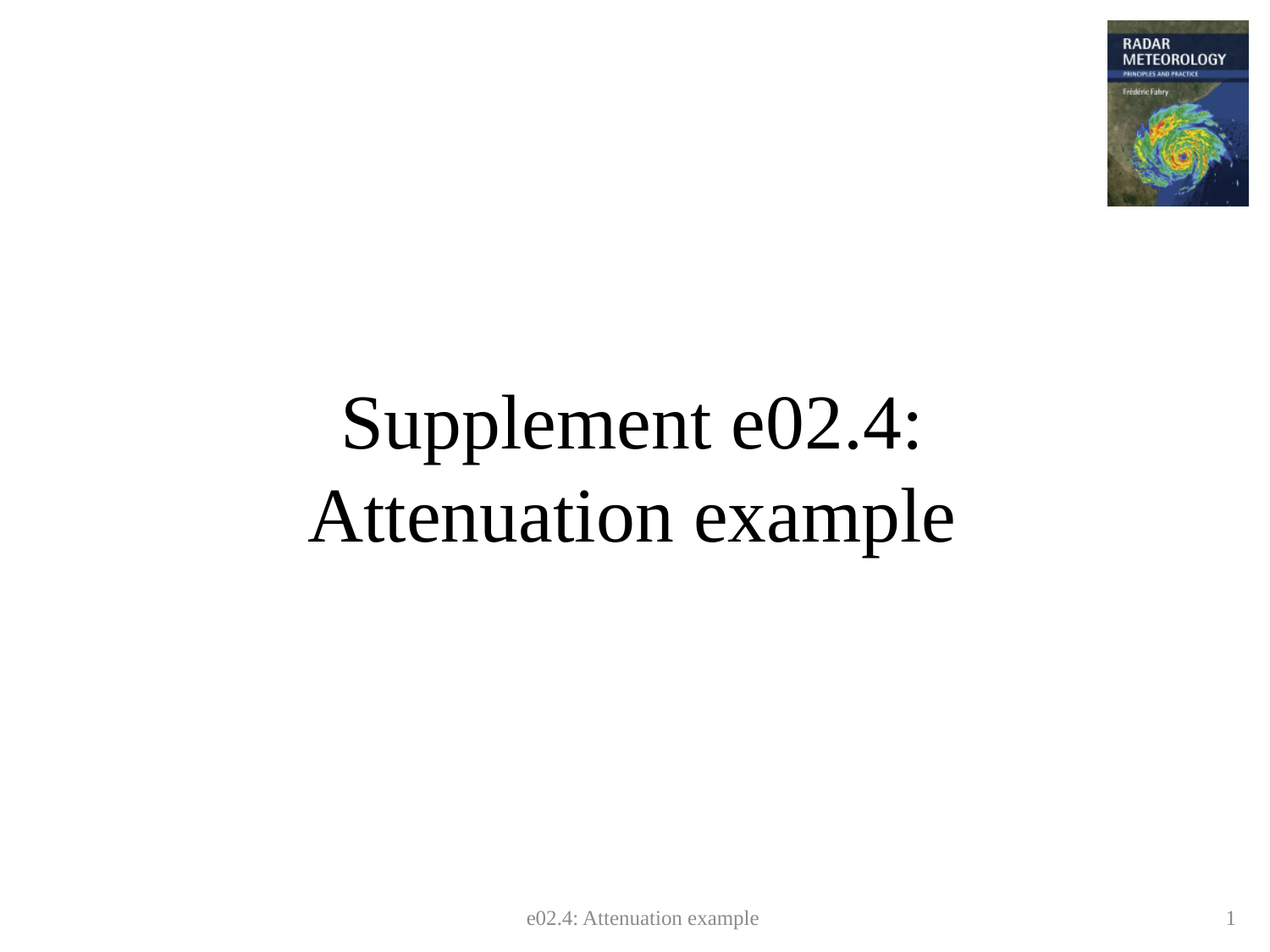

# Supplement e02.4: Attenuation example
e02.4: Attenuation example
1